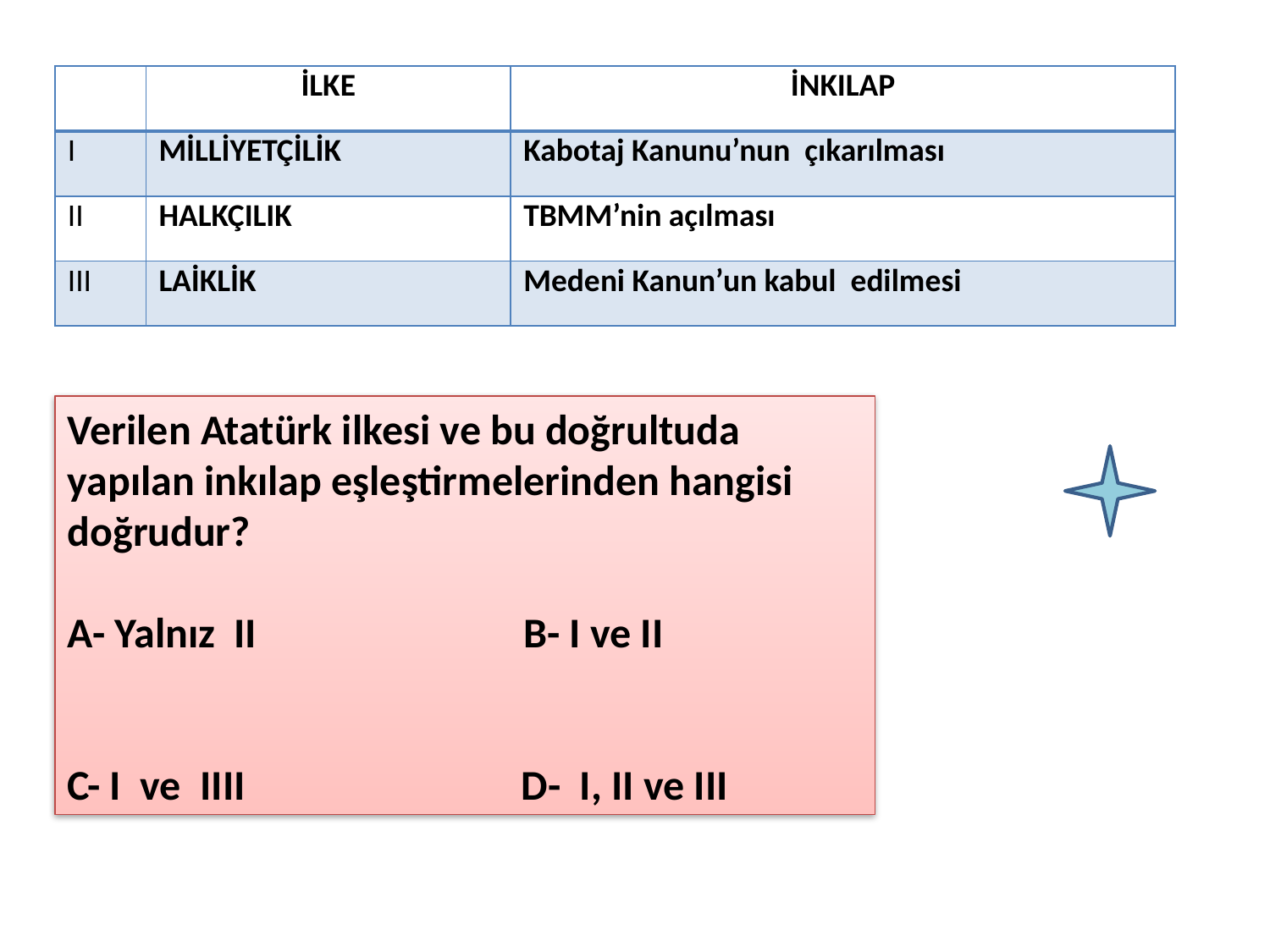

|  | İLKE | İNKILAP |
| --- | --- | --- |
| I | MİLLİYETÇİLİK | Kabotaj Kanunu’nun çıkarılması |
| II | HALKÇILIK | TBMM’nin açılması |
| III | LAİKLİK | Medeni Kanun’un kabul edilmesi |
Verilen Atatürk ilkesi ve bu doğrultuda yapılan inkılap eşleştirmelerinden hangisi doğrudur?

A- Yalnız  II                            B- I ve II

C- I  ve  IIII                             D-  I, II ve III